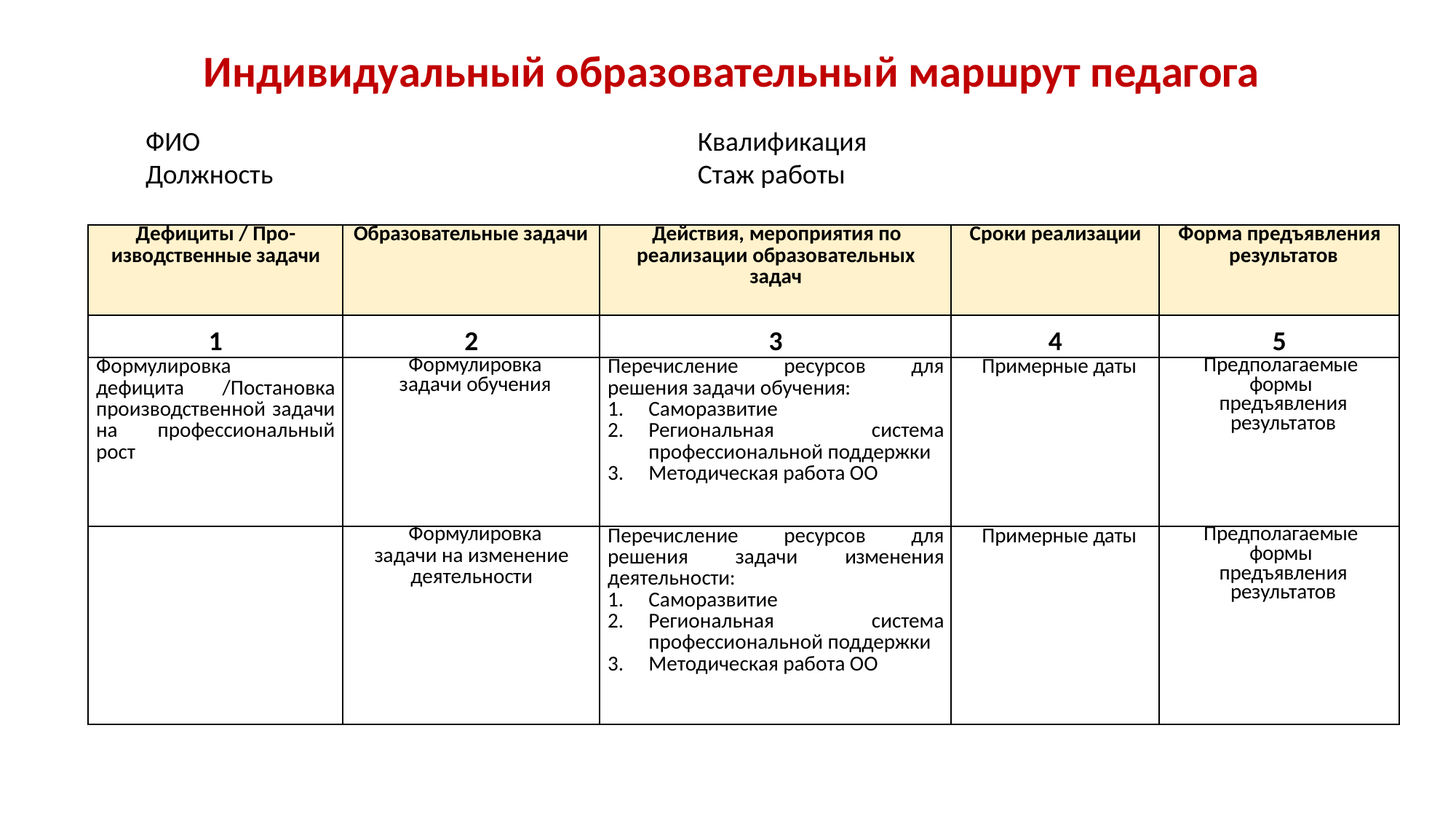

# Индивидуальный образовательный маршрут педагога
ФИО
Должность
Квалификация
Стаж работы
| Дефициты / Про- изводственные задачи | Образовательные задачи | Действия, мероприятия по реализации образовательных задач | Сроки реализации | Форма предъявления результатов |
| --- | --- | --- | --- | --- |
| 1 | 2 | 3 | 4 | 5 |
| Формулировка дефицита /Постановка производственной задачи на профессиональный рост | Формулировка задачи обучения | Перечисление ресурсов для решения задачи обучения: Саморазвитие Региональная система профессиональной поддержки Методическая работа ОО | Примерные даты | Предполагаемые формы предъявления результатов |
|  | Формулировка задачи на изменение деятельности | Перечисление ресурсов для решения задачи изменения деятельности: Саморазвитие Региональная система профессиональной поддержки Методическая работа ОО | Примерные даты | Предполагаемые формы предъявления результатов |